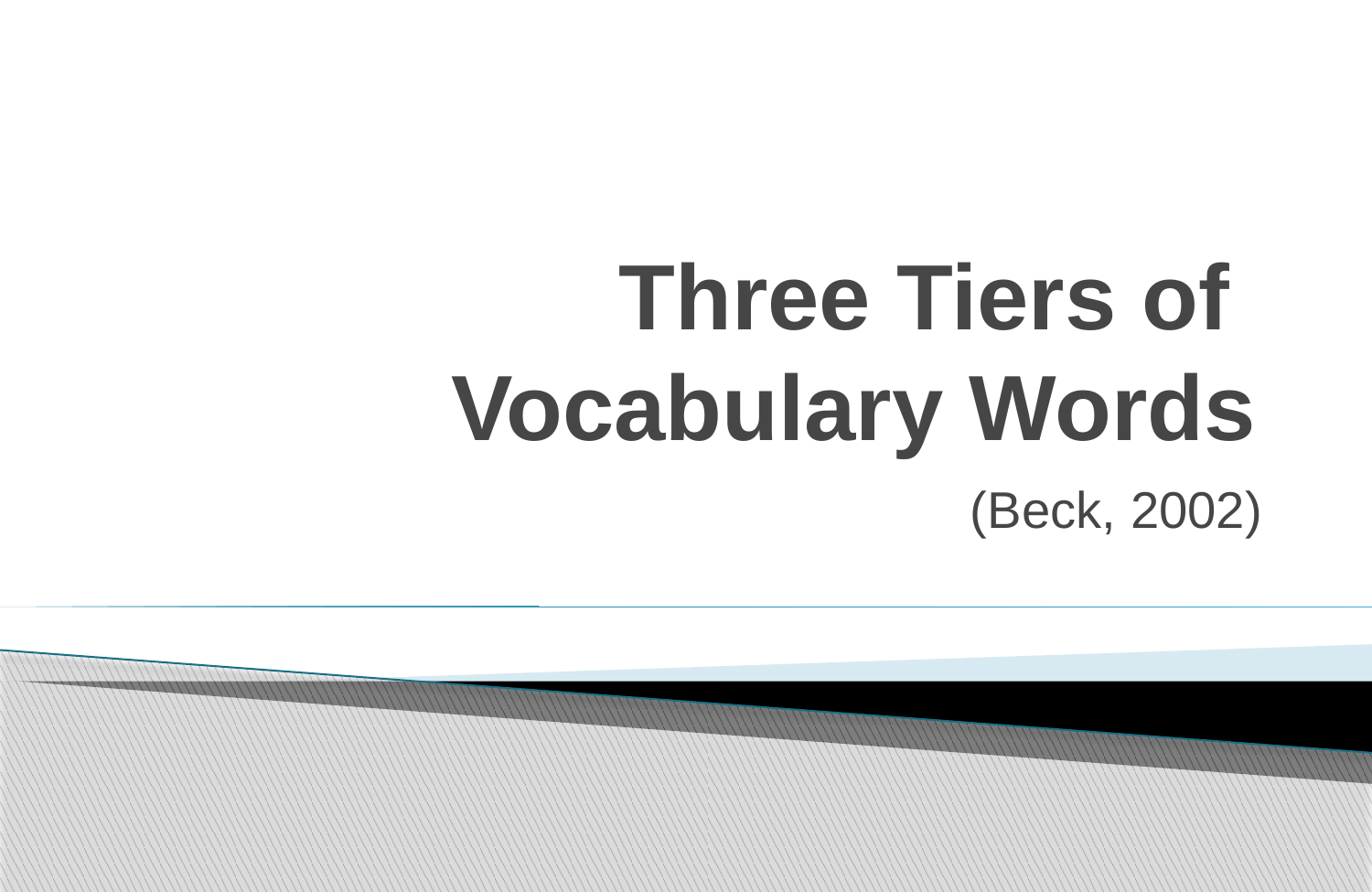

# Three Tiers of Vocabulary Words
(Beck, 2002)